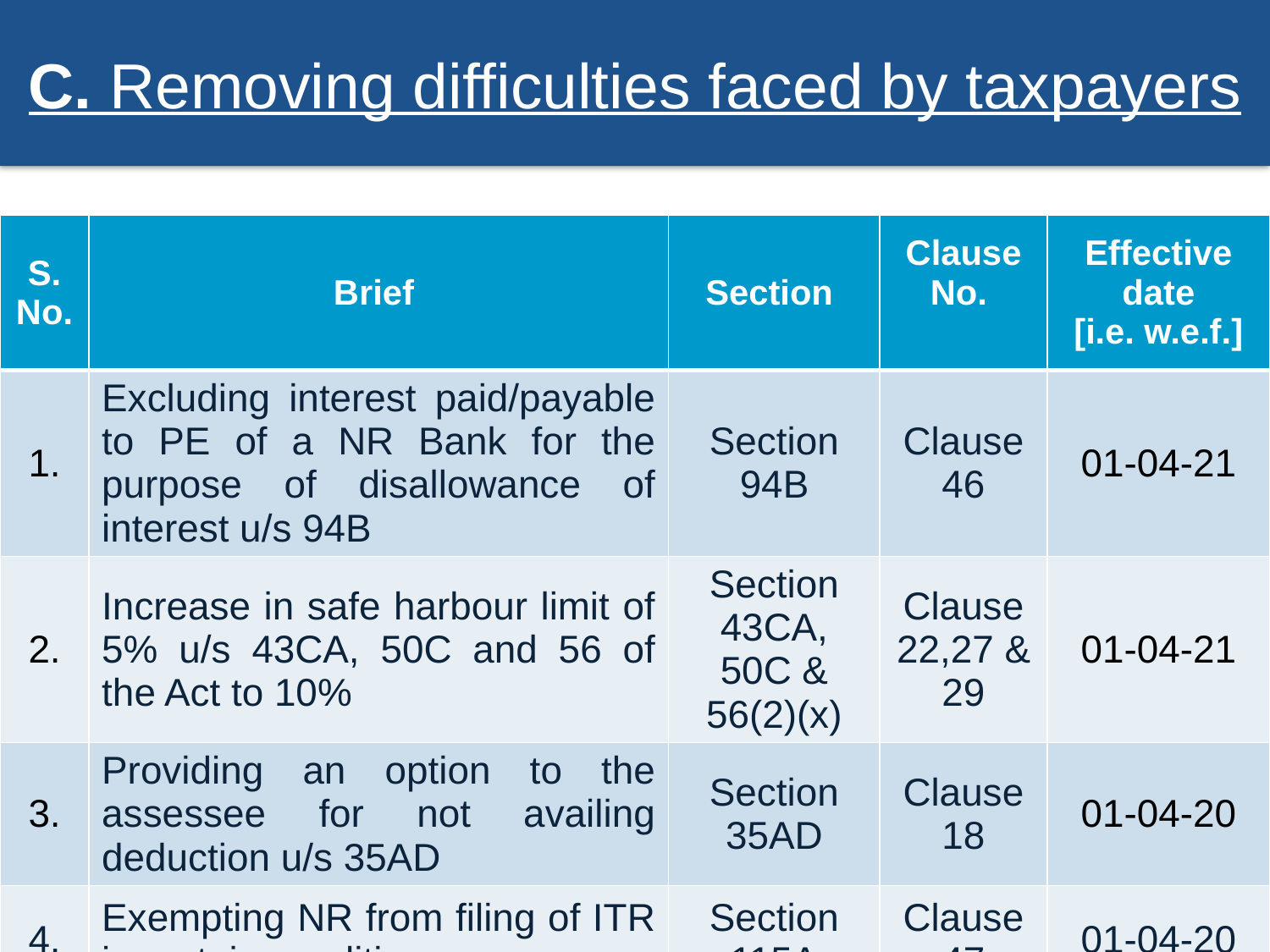

C. Removing difficulties faced by taxpayers

| S. No. | Brief | Section | Clause No. | Effective date [i.e. w.e.f.] |
| --- | --- | --- | --- | --- |
| 1. | Excluding interest paid/payable to PE of a NR Bank for the purpose of disallowance of interest u/s 94B | Section 94B | Clause 46 | 01-04-21 |
| 2. | Increase in safe harbour limit of 5% u/s 43CA, 50C and 56 of the Act to 10% | Section 43CA, 50C & 56(2)(x) | Clause 22,27 & 29 | 01-04-21 |
| 3. | Providing an option to the assessee for not availing deduction u/s 35AD | Section 35AD | Clause 18 | 01-04-20 |
| 4. | Exempting NR from filing of ITR in certain conditions | Section 115A | Clause 47 | 01-04-20 |
71